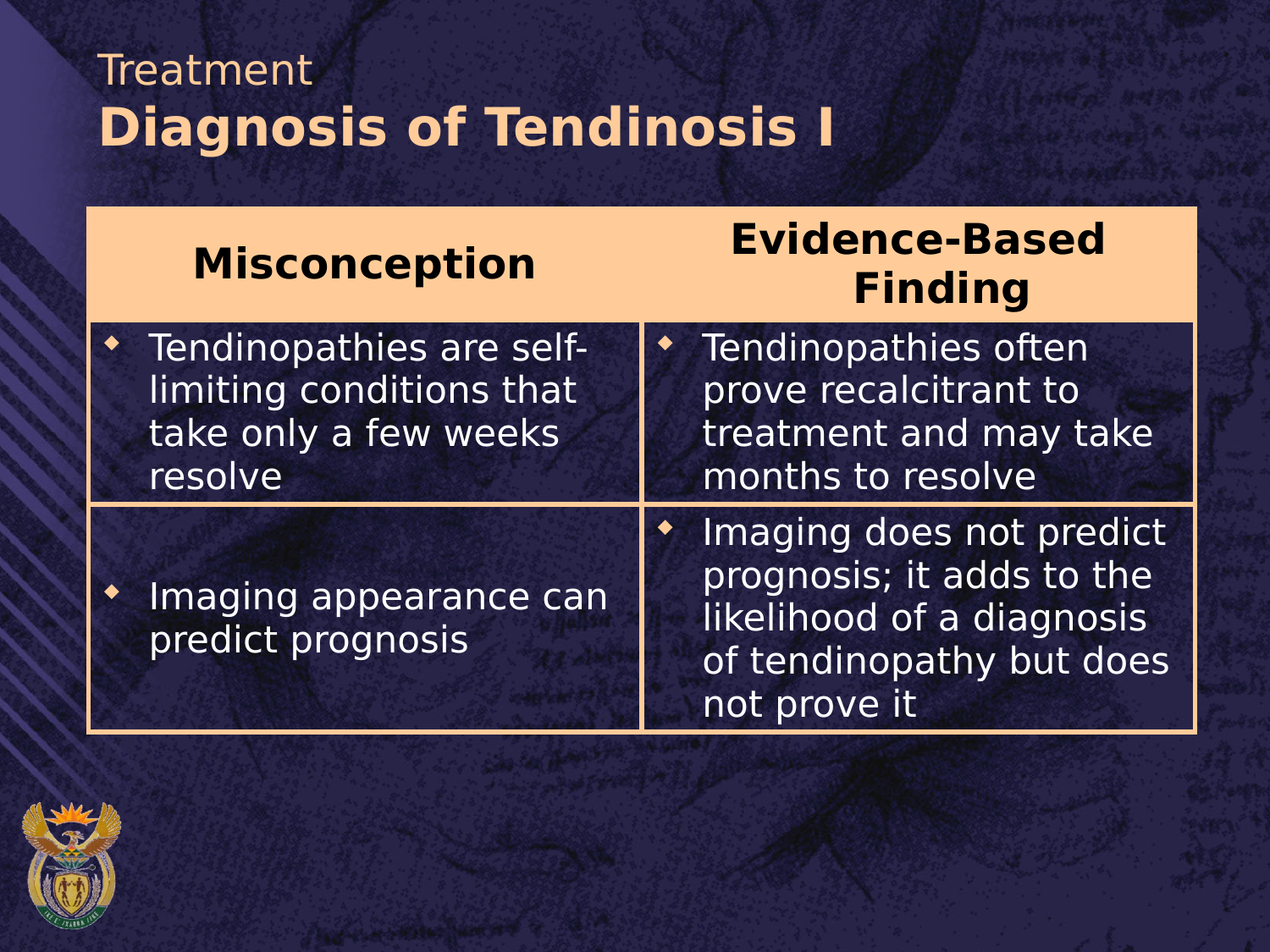

# Treatment Diagnosis of Tendinosis I
| Misconception | Evidence-Based Finding |
| --- | --- |
| Tendinopathies are self-limiting conditions that take only a few weeks resolve | Tendinopathies often prove recalcitrant to treatment and may take months to resolve |
| Imaging appearance can predict prognosis | Imaging does not predict prognosis; it adds to the likelihood of a diagnosis of tendinopathy but does not prove it |